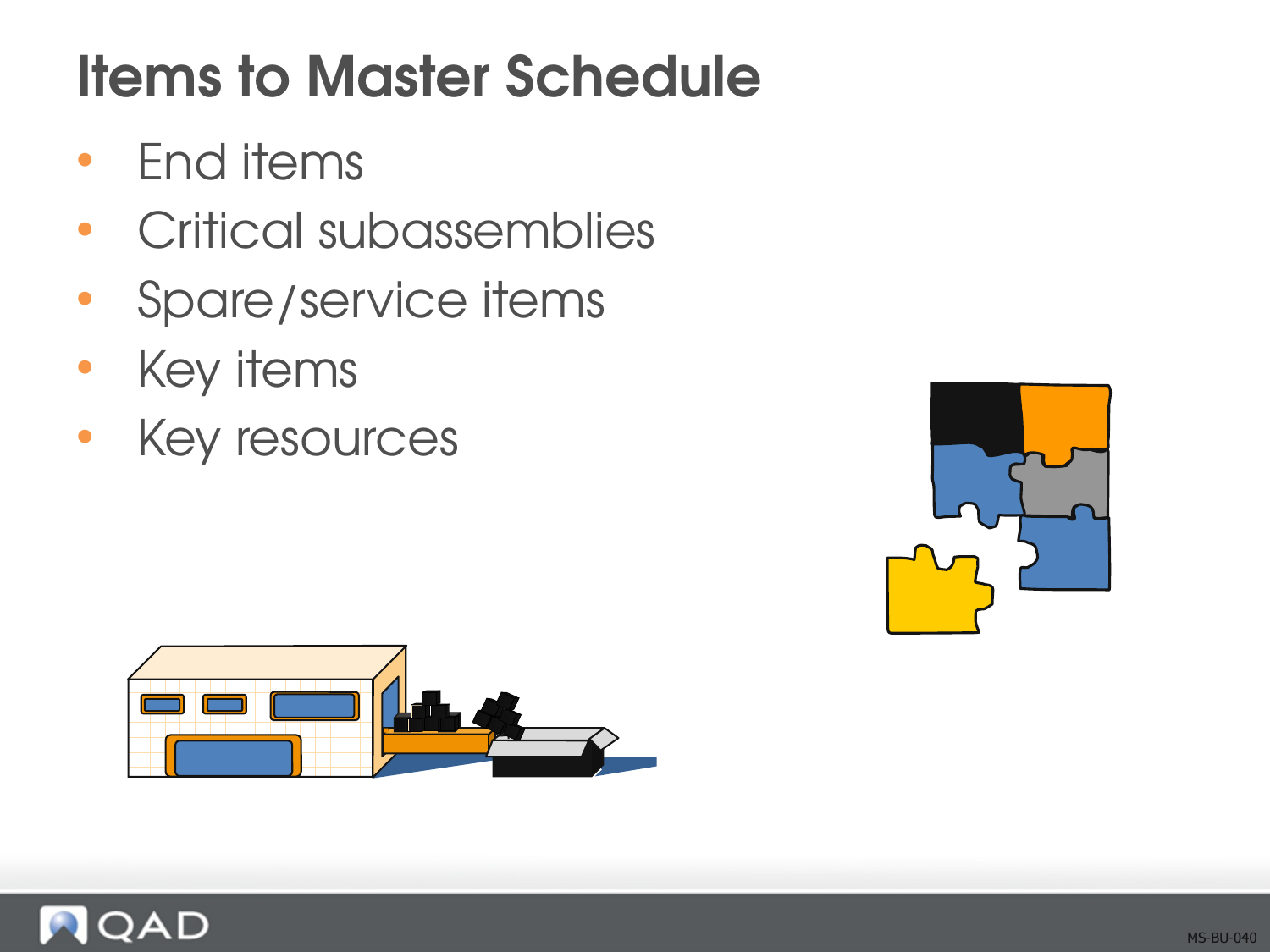

# Items to Master Schedule
 End items
 Critical subassemblies
 Spare/service items
 Key items
 Key resources

MS-BU-040